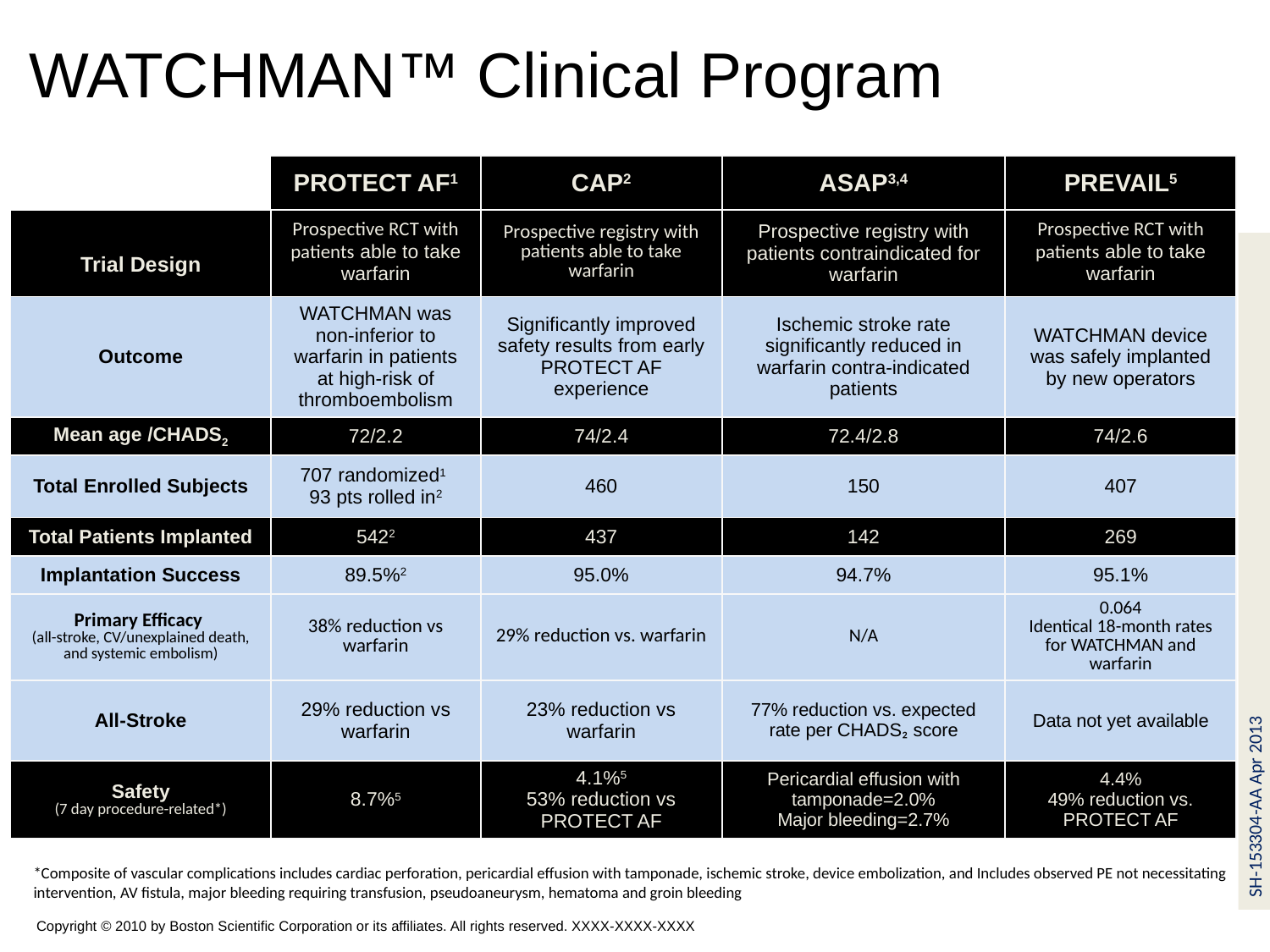

# WATCHMAN™ Clinical Program
|  | PROTECT AF1 | CAP2 | ASAP3,4 | PREVAIL5 |
| --- | --- | --- | --- | --- |
| Trial Design | Prospective RCT with patients able to take warfarin | Prospective registry with patients able to take warfarin | Prospective registry with patients contraindicated for warfarin | Prospective RCT with patients able to take warfarin |
| Outcome | WATCHMAN was non-inferior to warfarin in patients at high-risk of thromboembolism | Significantly improved safety results from early PROTECT AF experience | Ischemic stroke rate significantly reduced in warfarin contra-indicated patients | WATCHMAN device was safely implanted by new operators |
| Mean age /CHADS2 | 72/2.2 | 74/2.4 | 72.4/2.8 | 74/2.6 |
| Total Enrolled Subjects | 707 randomized1 93 pts rolled in2 | 460 | 150 | 407 |
| Total Patients Implanted | 5422 | 437 | 142 | 269 |
| Implantation Success | 89.5%2 | 95.0% | 94.7% | 95.1% |
| Primary Efficacy (all-stroke, CV/unexplained death, and systemic embolism) | 38% reduction vs warfarin | 29% reduction vs. warfarin | N/A | 0.064 Identical 18-month rates for WATCHMAN and warfarin |
| All-Stroke | 29% reduction vs warfarin | 23% reduction vs warfarin | 77% reduction vs. expected rate per CHADS₂ score | Data not yet available |
| Safety (7 day procedure-related\*) | 8.7%5 | 4.1%5 53% reduction vs PROTECT AF | Pericardial effusion with tamponade=2.0% Major bleeding=2.7% | 4.4% 49% reduction vs. PROTECT AF |
SH-153304-AA Apr 2013
*Composite of vascular complications includes cardiac perforation, pericardial effusion with tamponade, ischemic stroke, device embolization, and Includes observed PE not necessitating intervention, AV fistula, major bleeding requiring transfusion, pseudoaneurysm, hematoma and groin bleeding